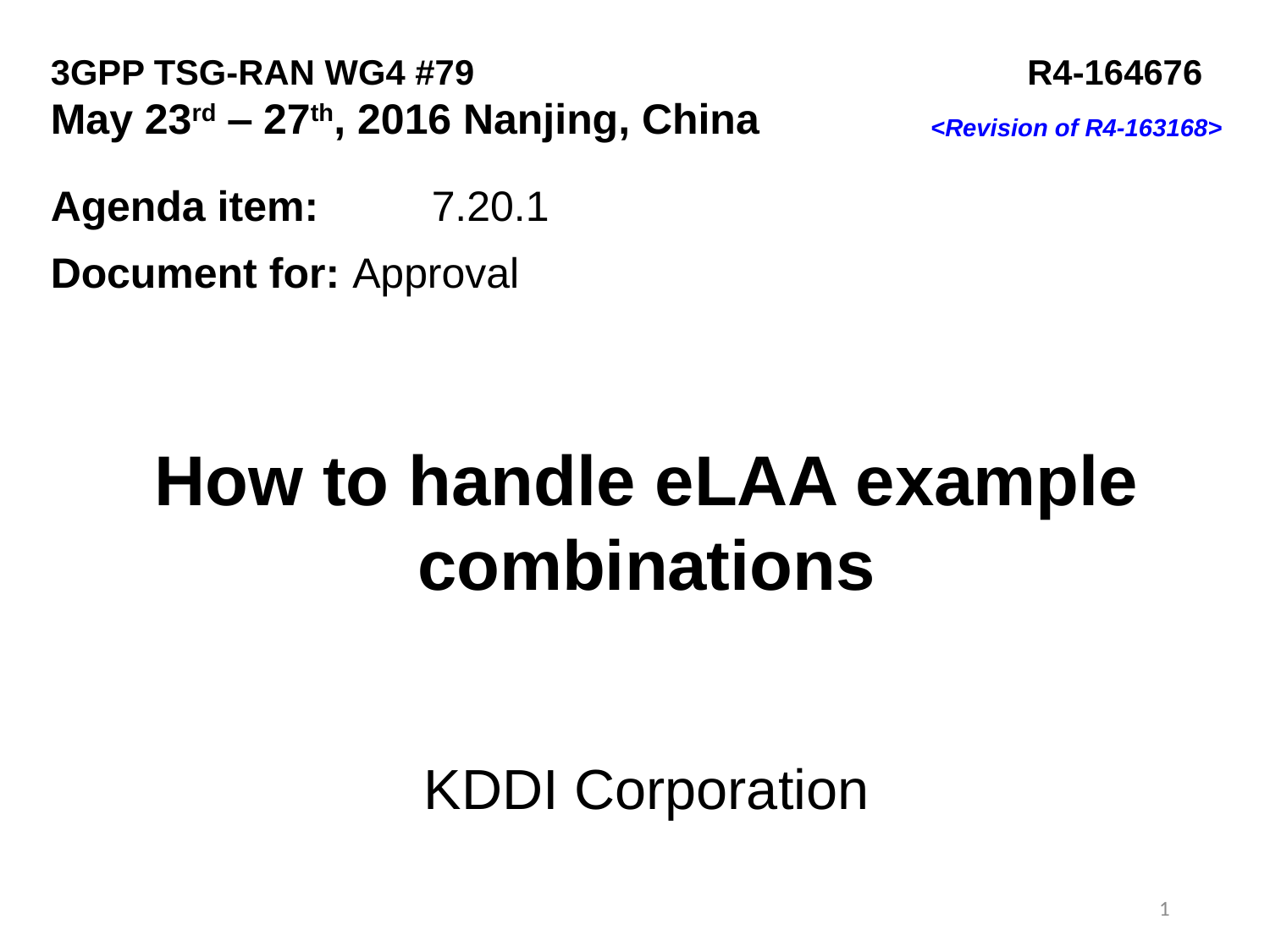

3GPP TSG-RAN WG4 #79			         R4-164676
May 23rd ‒ 27th, 2016 Nanjing, China
<Revision of R4-163168>
Agenda item:	7.20.1
Document for:	Approval

How to handle eLAA example combinations

KDDI Corporation
1